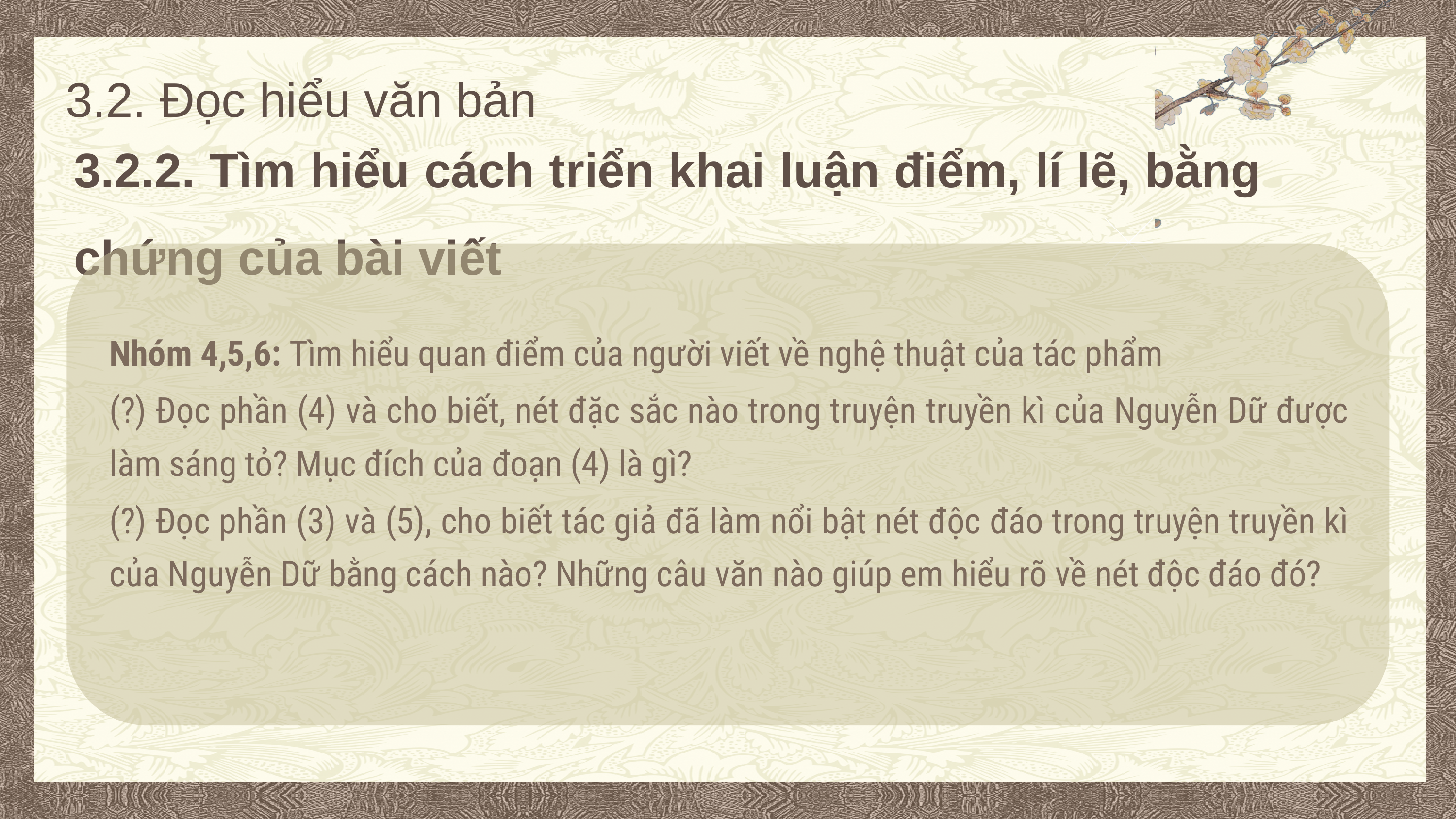

3.2. Đọc hiểu văn bản
3.2.2. Tìm hiểu cách triển khai luận điểm, lí lẽ, bằng chứng của bài viết

Nhóm 4,5,6: Tìm hiểu quan điểm của người viết về nghệ thuật của tác phẩm
(?) Đọc phần (4) và cho biết, nét đặc sắc nào trong truyện truyền kì của Nguyễn Dữ được làm sáng tỏ? Mục đích của đoạn (4) là gì?
(?) Đọc phần (3) và (5), cho biết tác giả đã làm nổi bật nét độc đáo trong truyện truyền kì của Nguyễn Dữ bằng cách nào? Những câu văn nào giúp em hiểu rõ về nét độc đáo đó?